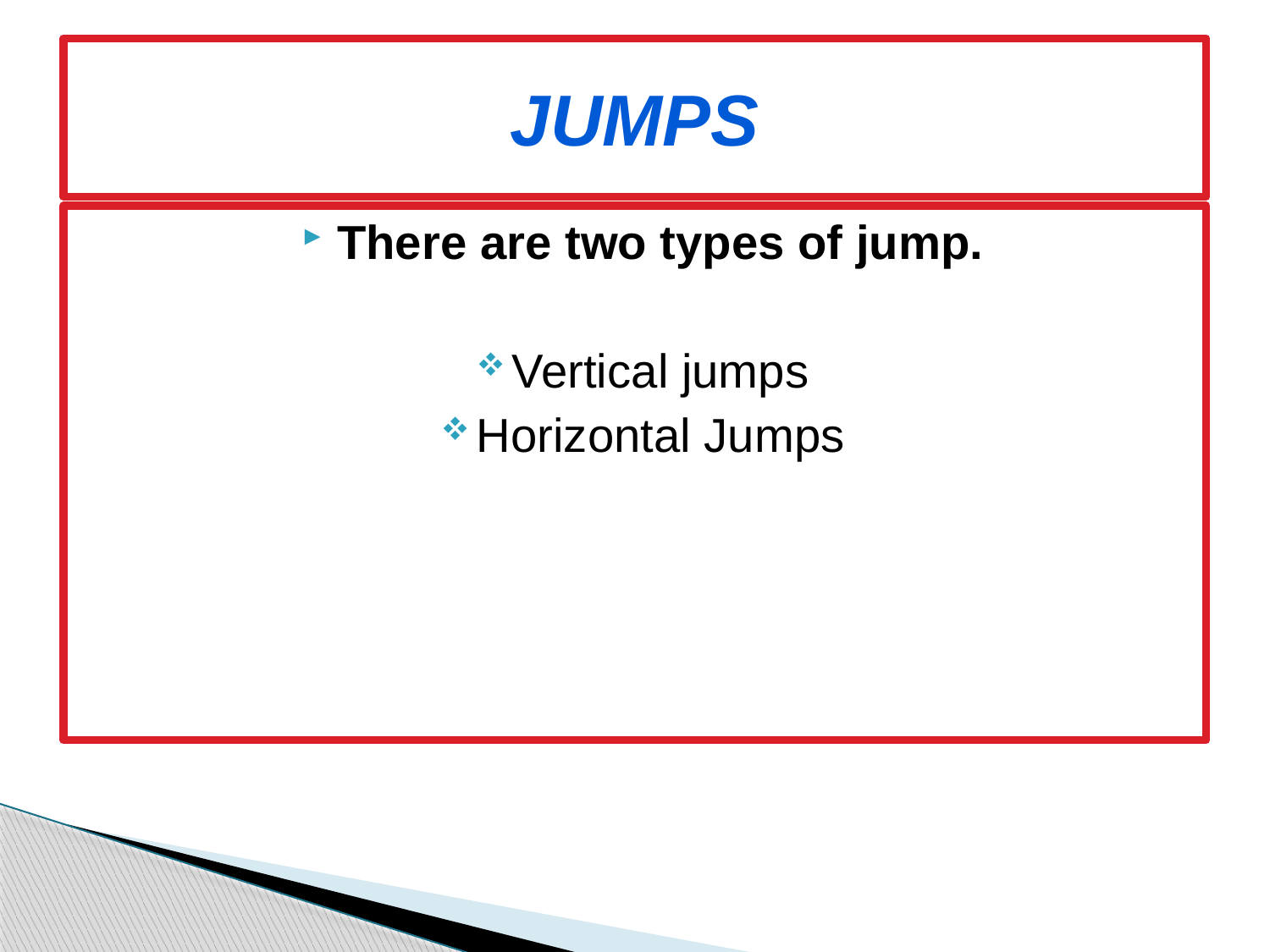

# Jumps
There are two types of jump.

Vertical jumps
Horizontal Jumps